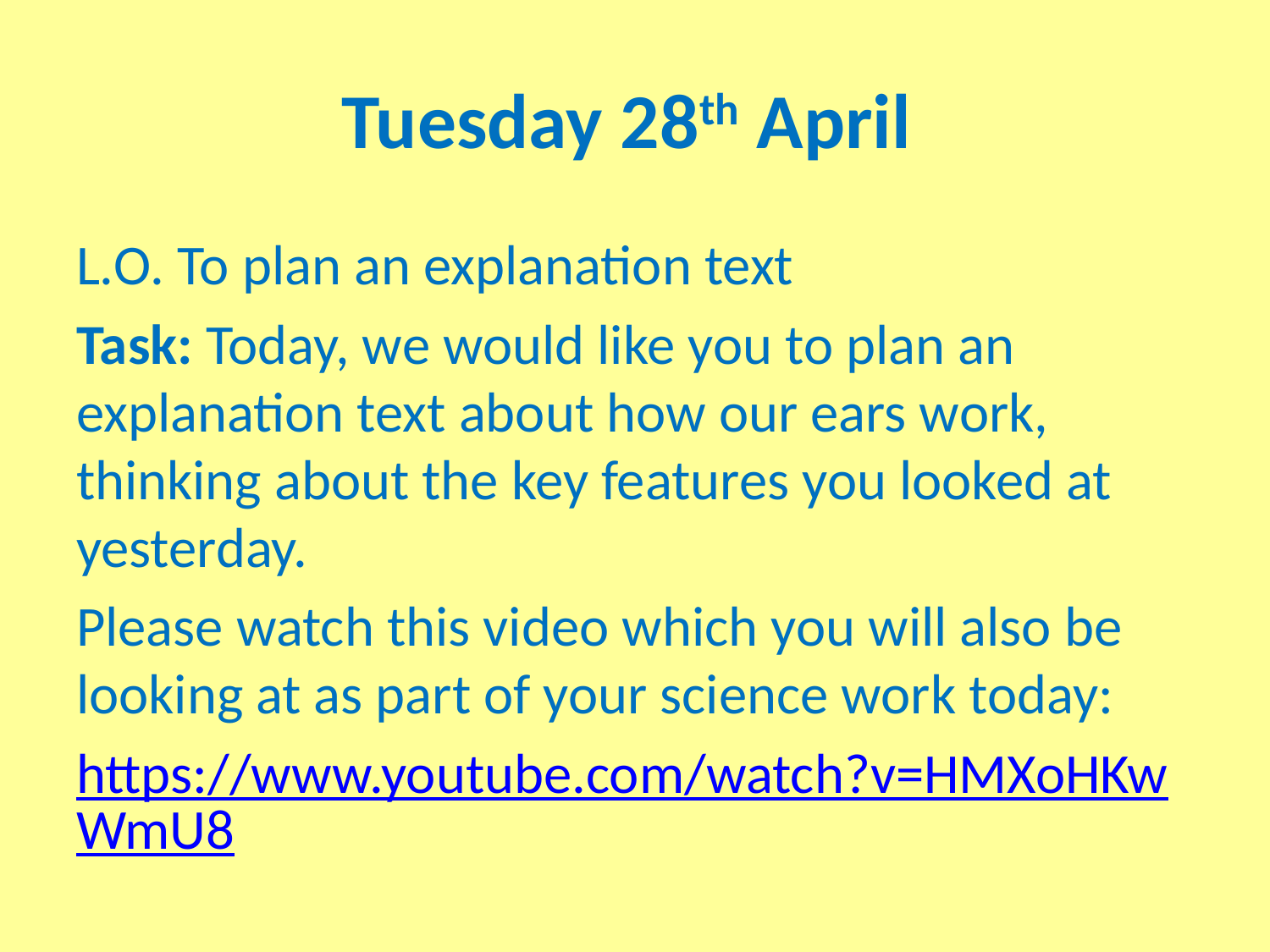

# Tuesday 28th April
L.O. To plan an explanation text
Task: Today, we would like you to plan an explanation text about how our ears work, thinking about the key features you looked at yesterday.
Please watch this video which you will also be looking at as part of your science work today:
https://www.youtube.com/watch?v=HMXoHKwWmU8